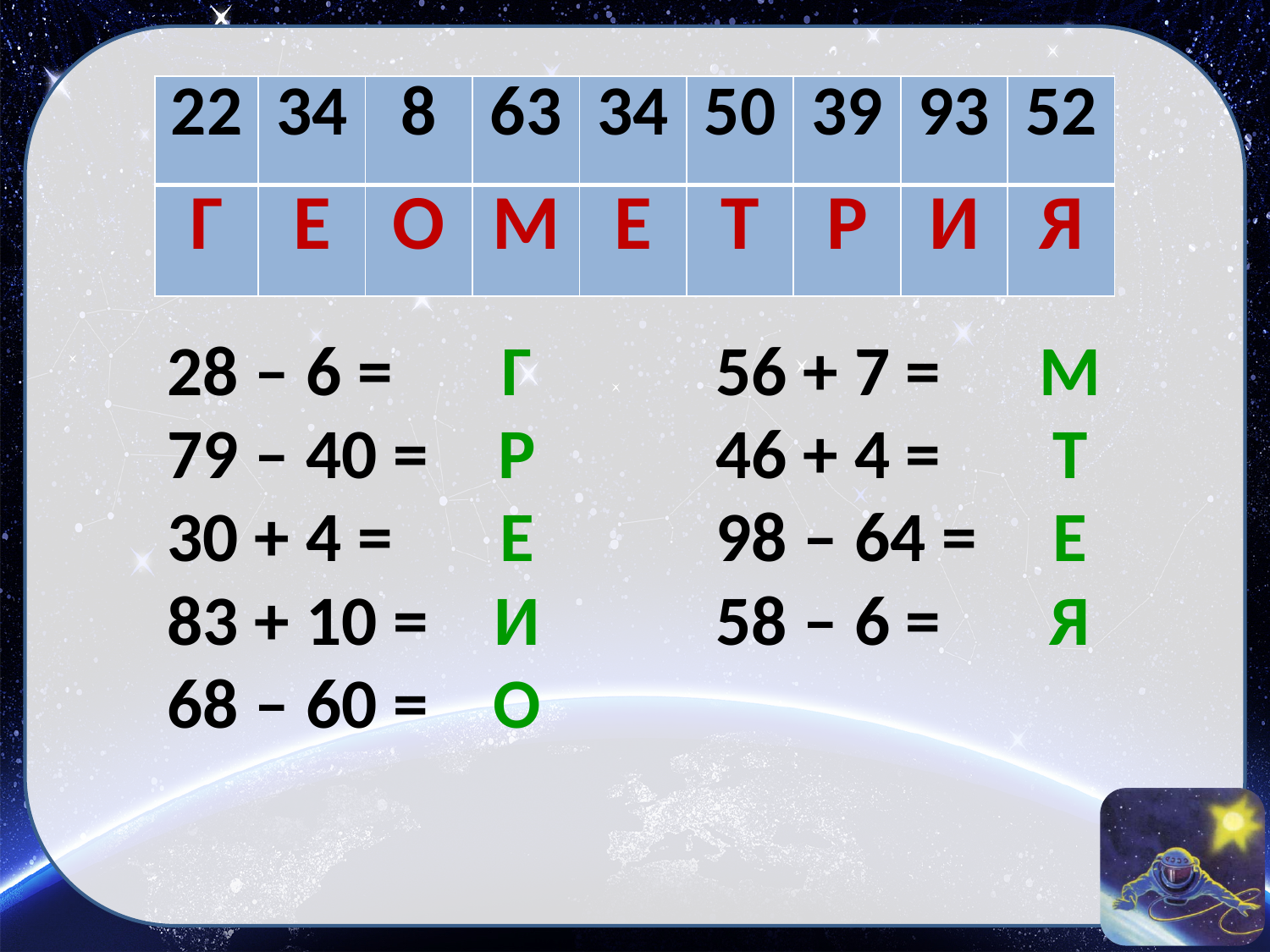

| 22 | 34 | 8 | 63 | 34 | 50 | 39 | 93 | 52 |
| --- | --- | --- | --- | --- | --- | --- | --- | --- |
| Г | Е | О | М | Е | Т | Р | И | Я |
| 28 – 6 = | Г |  | 56 + 7 = | М |
| --- | --- | --- | --- | --- |
| 79 – 40 = | Р |  | 46 + 4 = | Т |
| 30 + 4 = | Е |  | 98 – 64 = | Е |
| 83 + 10 = | И |  | 58 – 6 = | Я |
| 68 – 60 = | О |  |  |  |